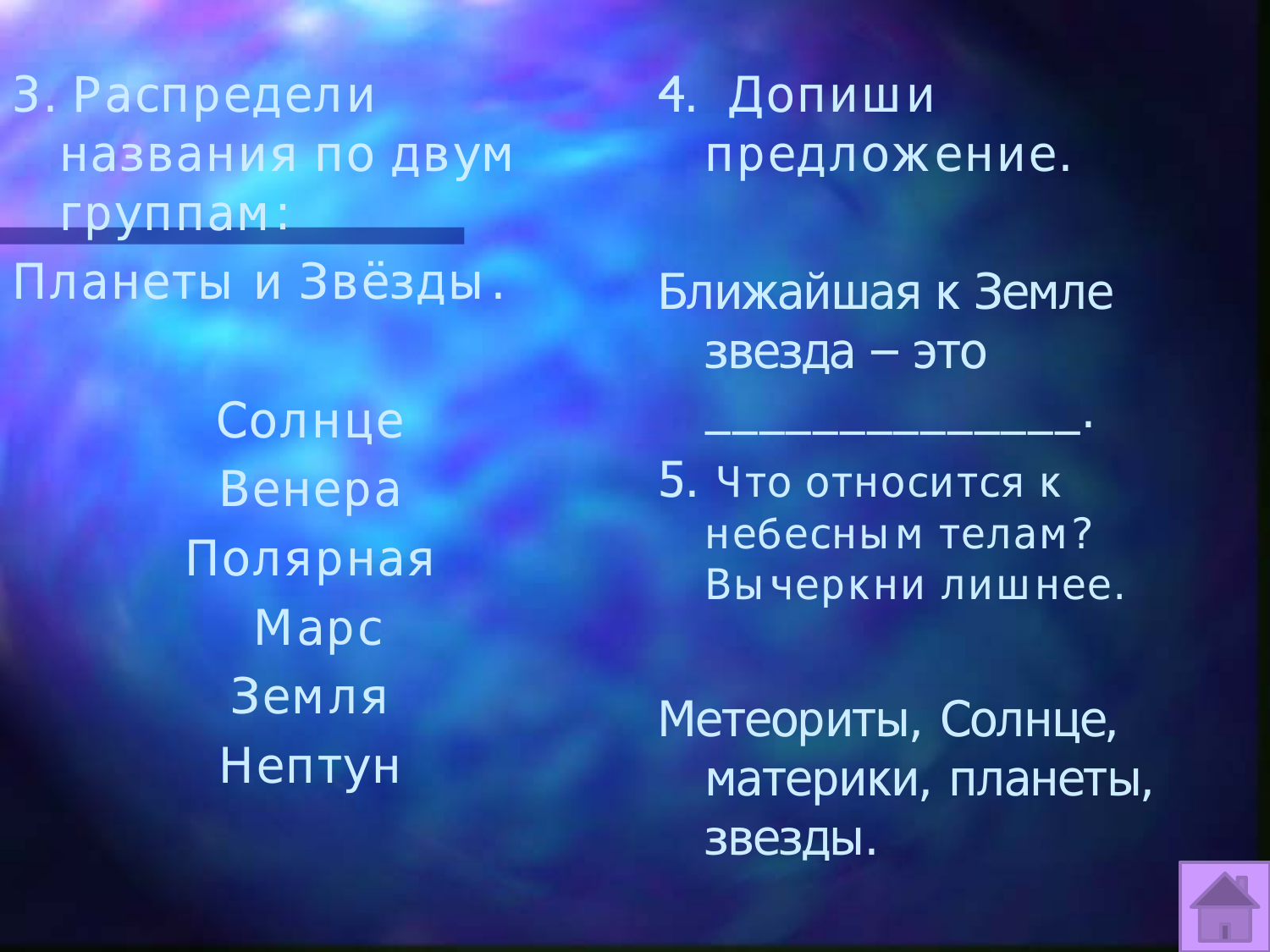

3. Распредели названия по двум группам:
Планеты и Звёзды.

Солнце
Венера
Полярная
 Марс
Земля
Нептун

4.  Допиши предложение.

Ближайшая к Земле звезда – это ______________.
5. Что относится к небесным телам? Вычеркни лишнее.

Метеориты, Солнце, материки, планеты, звезды.

#